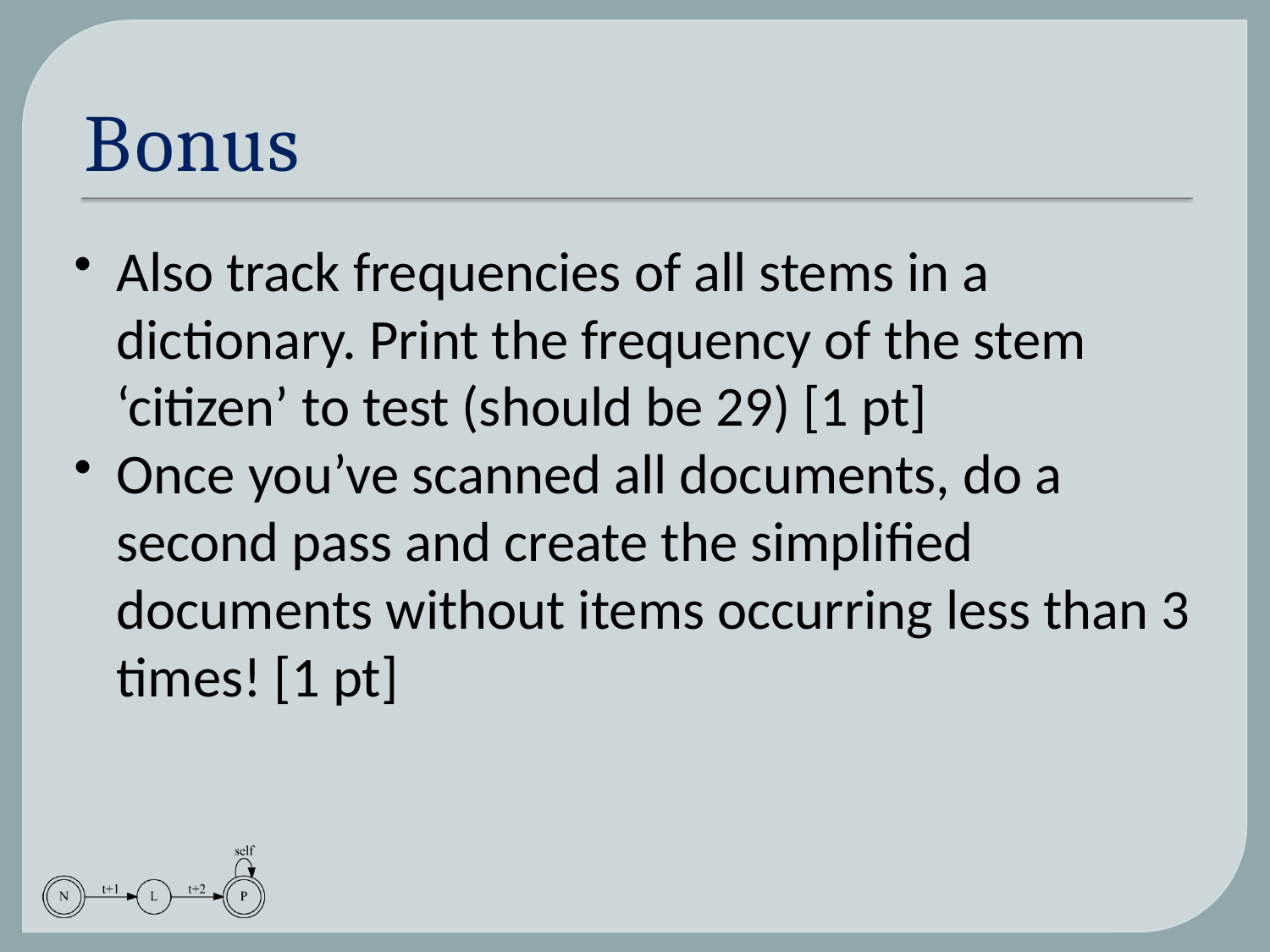

# Bonus
Also track frequencies of all stems in a dictionary. Print the frequency of the stem ‘citizen’ to test (should be 29) [1 pt]
Once you’ve scanned all documents, do a second pass and create the simplified documents without items occurring less than 3 times! [1 pt]